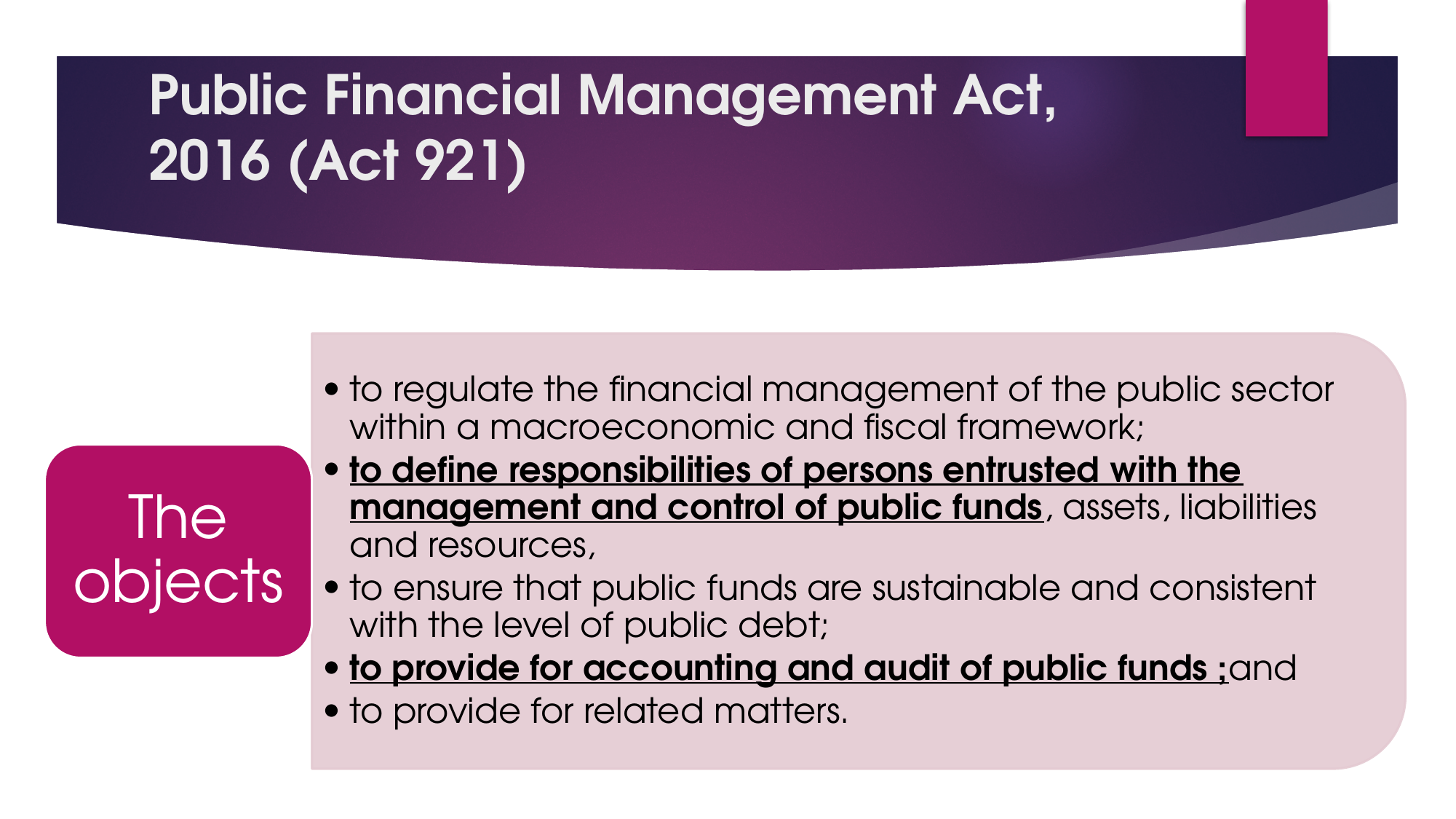

# Public Financial Management Act, 2016 (Act 921)

to regulate the financial management of the public sector within a macroeconomic and fiscal framework;
to define responsibilities of persons entrusted with the management and control of public funds, assets, liabilities and resources,
to ensure that public funds are sustainable and consistent with the level of public debt;
to provide for accounting and audit of public funds ;and
to provide for related matters.

The objects